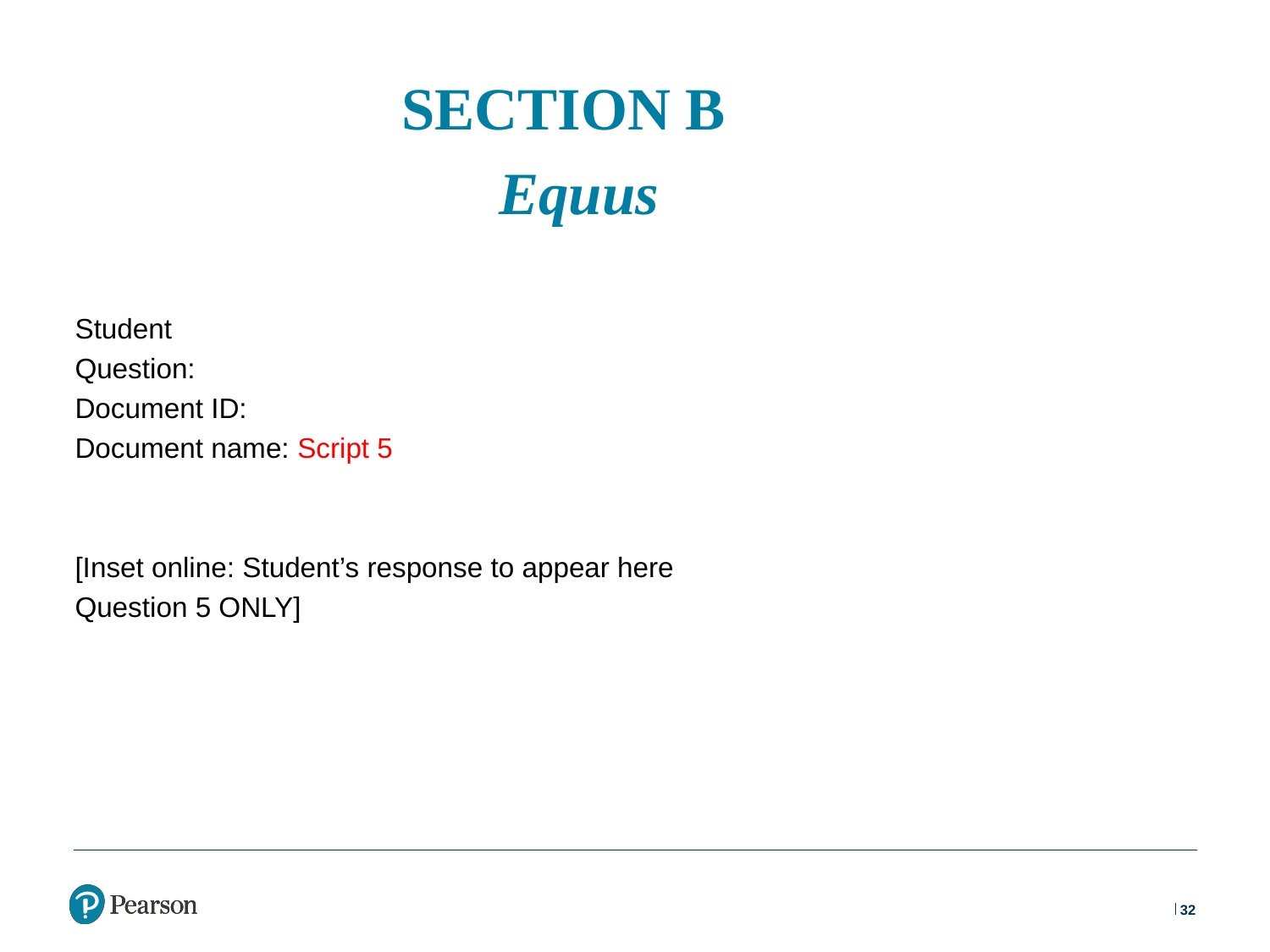

# SECTION B Equus
Student
Question:
Document ID:
Document name: Script 5

[Inset online: Student’s response to appear here Question 5 ONLY]

32